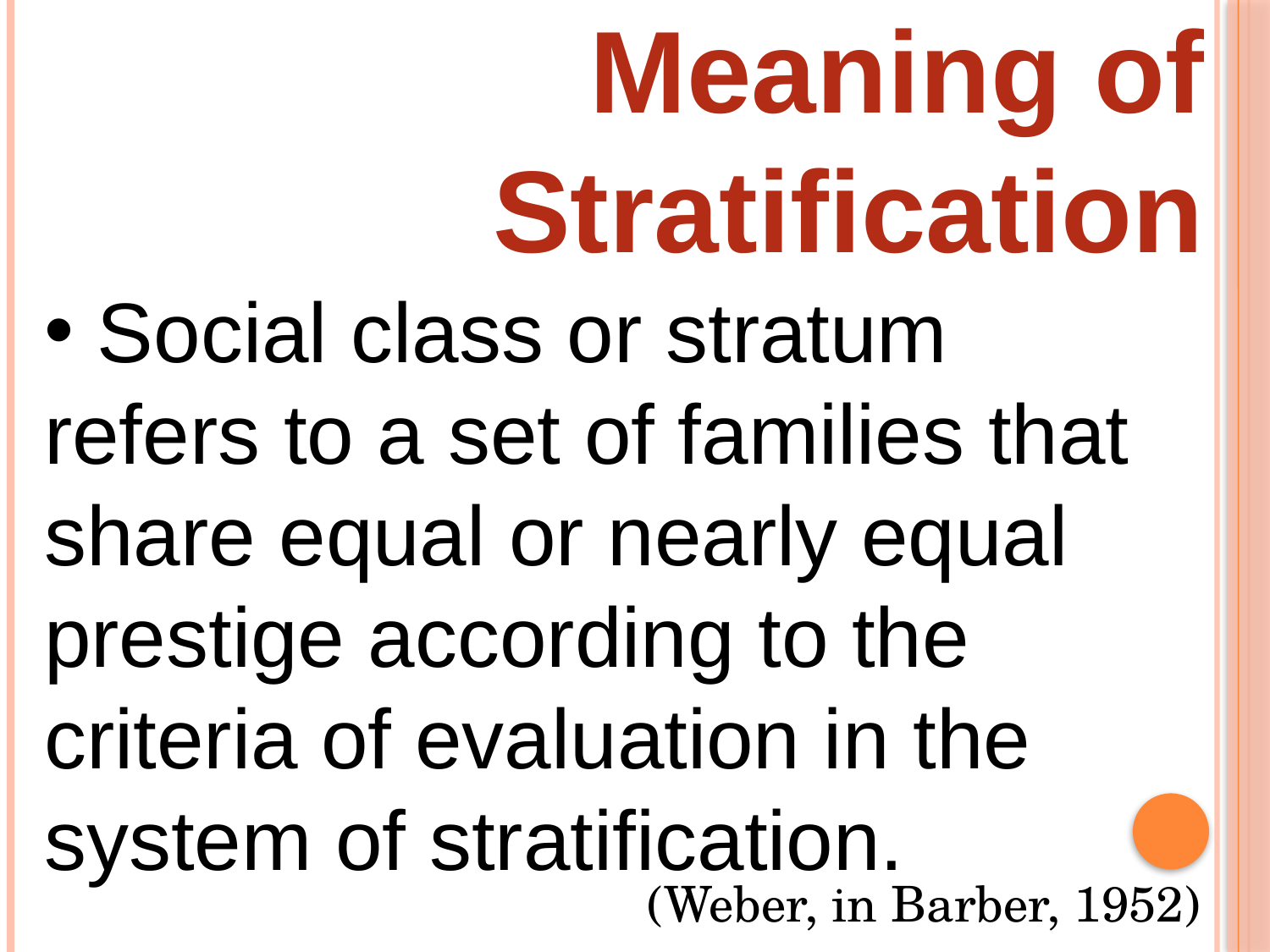

Meaning of Stratification
 Social class or stratum refers to a set of families that share equal or nearly equal prestige according to the criteria of evaluation in the system of stratification.
(Weber, in Barber, 1952)